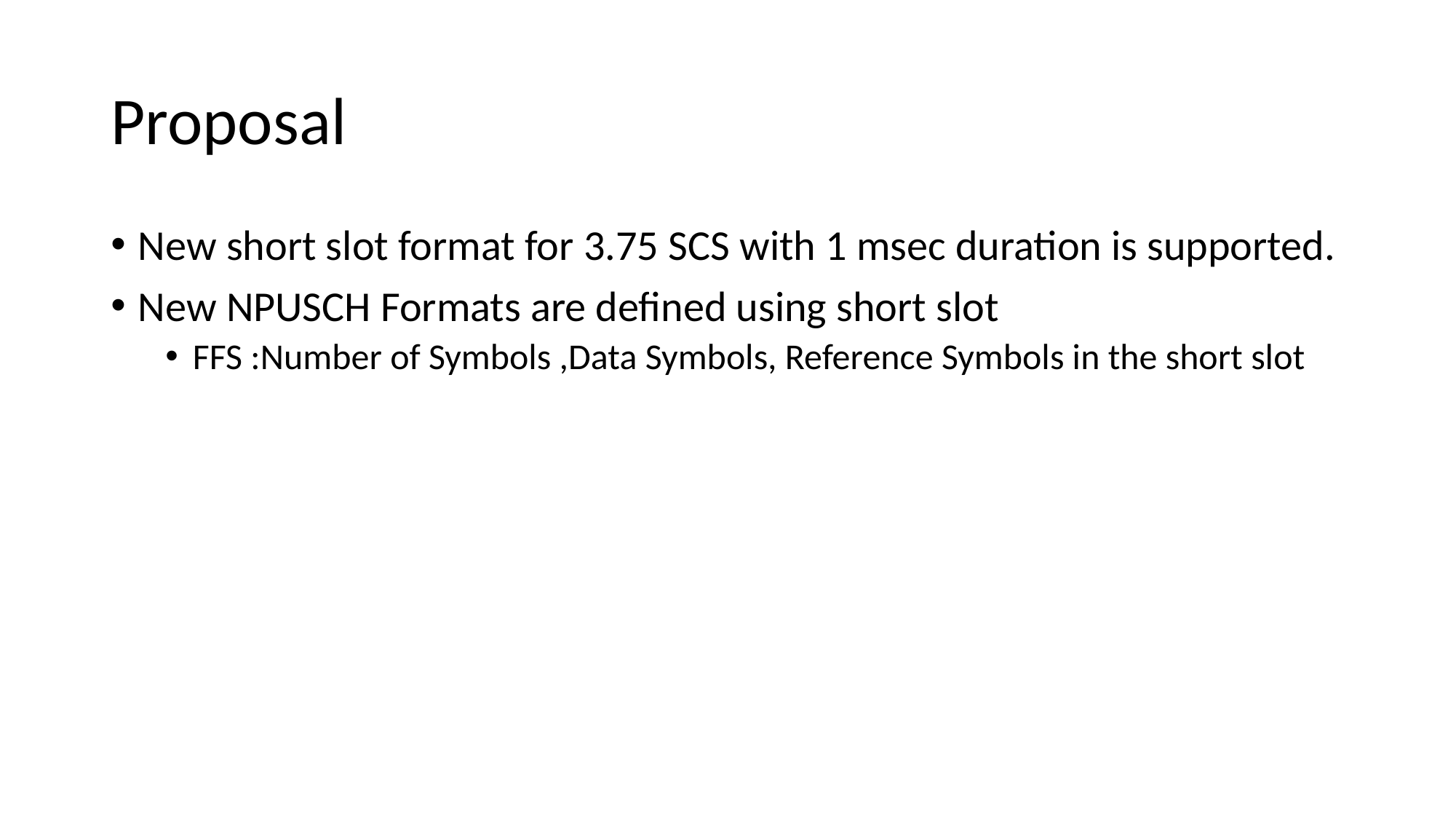

# Proposal
New short slot format for 3.75 SCS with 1 msec duration is supported.
New NPUSCH Formats are defined using short slot
FFS :Number of Symbols ,Data Symbols, Reference Symbols in the short slot